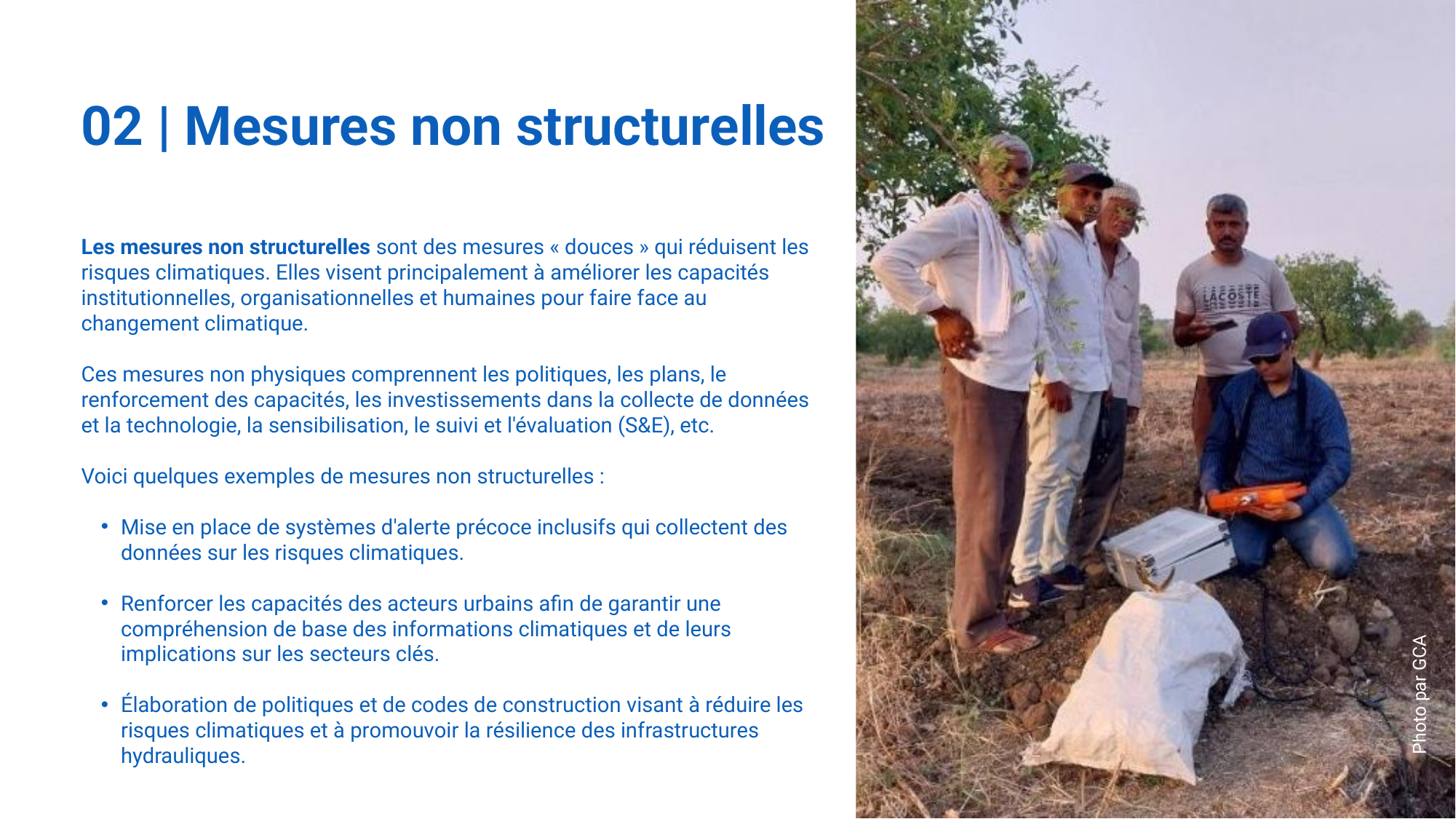

02 | Mesures non structurelles
Les mesures non structurelles sont des mesures « douces » qui réduisent les risques climatiques. Elles visent principalement à améliorer les capacités institutionnelles, organisationnelles et humaines pour faire face au changement climatique.

Ces mesures non physiques comprennent les politiques, les plans, le renforcement des capacités, les investissements dans la collecte de données et la technologie, la sensibilisation, le suivi et l'évaluation (S&E), etc.

Voici quelques exemples de mesures non structurelles :

Mise en place de systèmes d'alerte précoce inclusifs qui collectent des données sur les risques climatiques.

Renforcer les capacités des acteurs urbains afin de garantir une compréhension de base des informations climatiques et de leurs implications sur les secteurs clés.

Élaboration de politiques et de codes de construction visant à réduire les risques climatiques et à promouvoir la résilience des infrastructures hydrauliques.
Photo par GCA
59